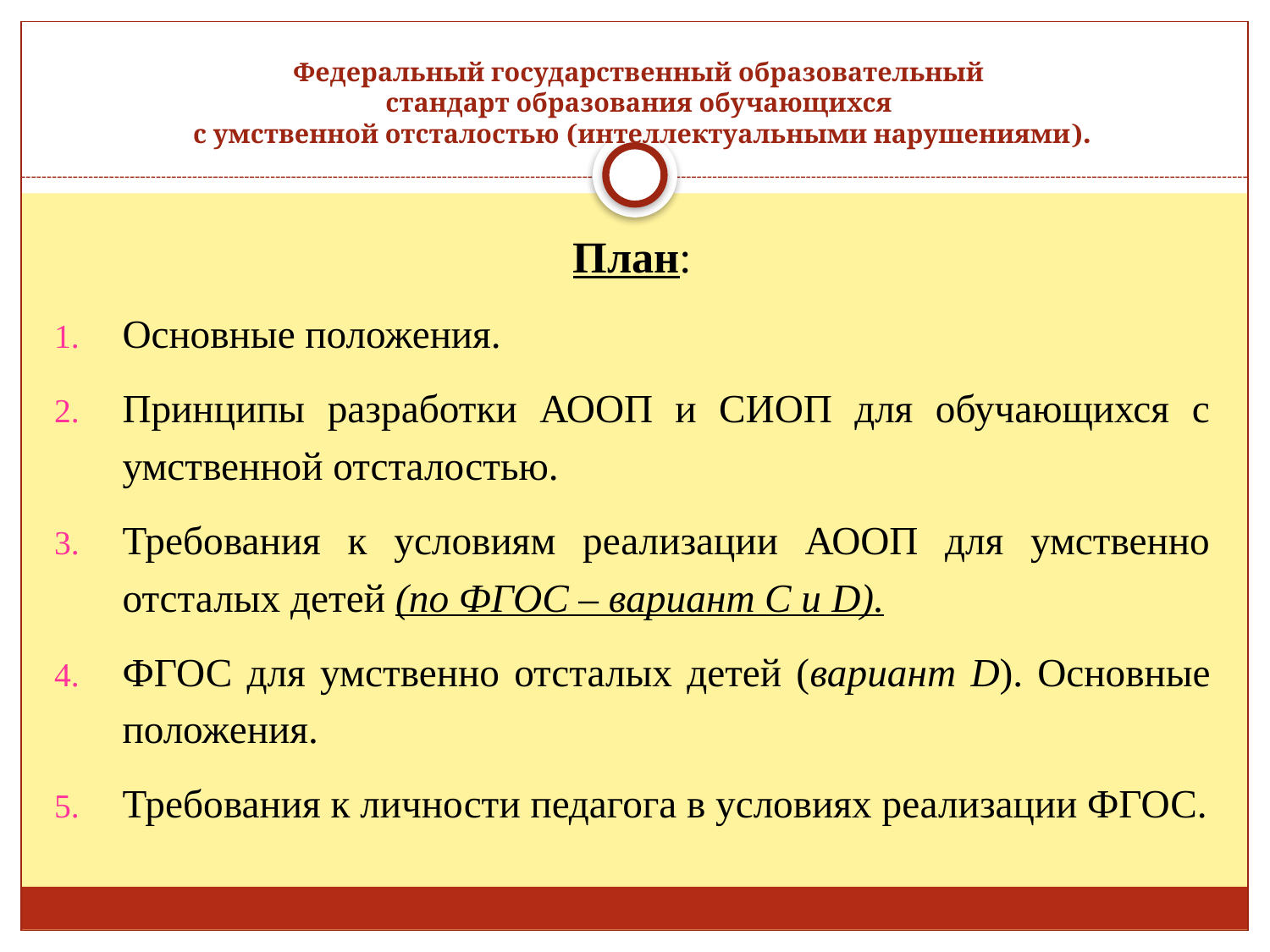

# Федеральный государственный образовательный стандарт образования обучающихся с умственной отсталостью (интеллектуальными нарушениями).
План:
Основные положения.
Принципы разработки АООП и СИОП для обучающихся с умственной отсталостью.
Требования к условиям реализации АООП для умственно отсталых детей (по ФГОС – вариант С и D).
ФГОС для умственно отсталых детей (вариант D). Основные положения.
Требования к личности педагога в условиях реализации ФГОС.